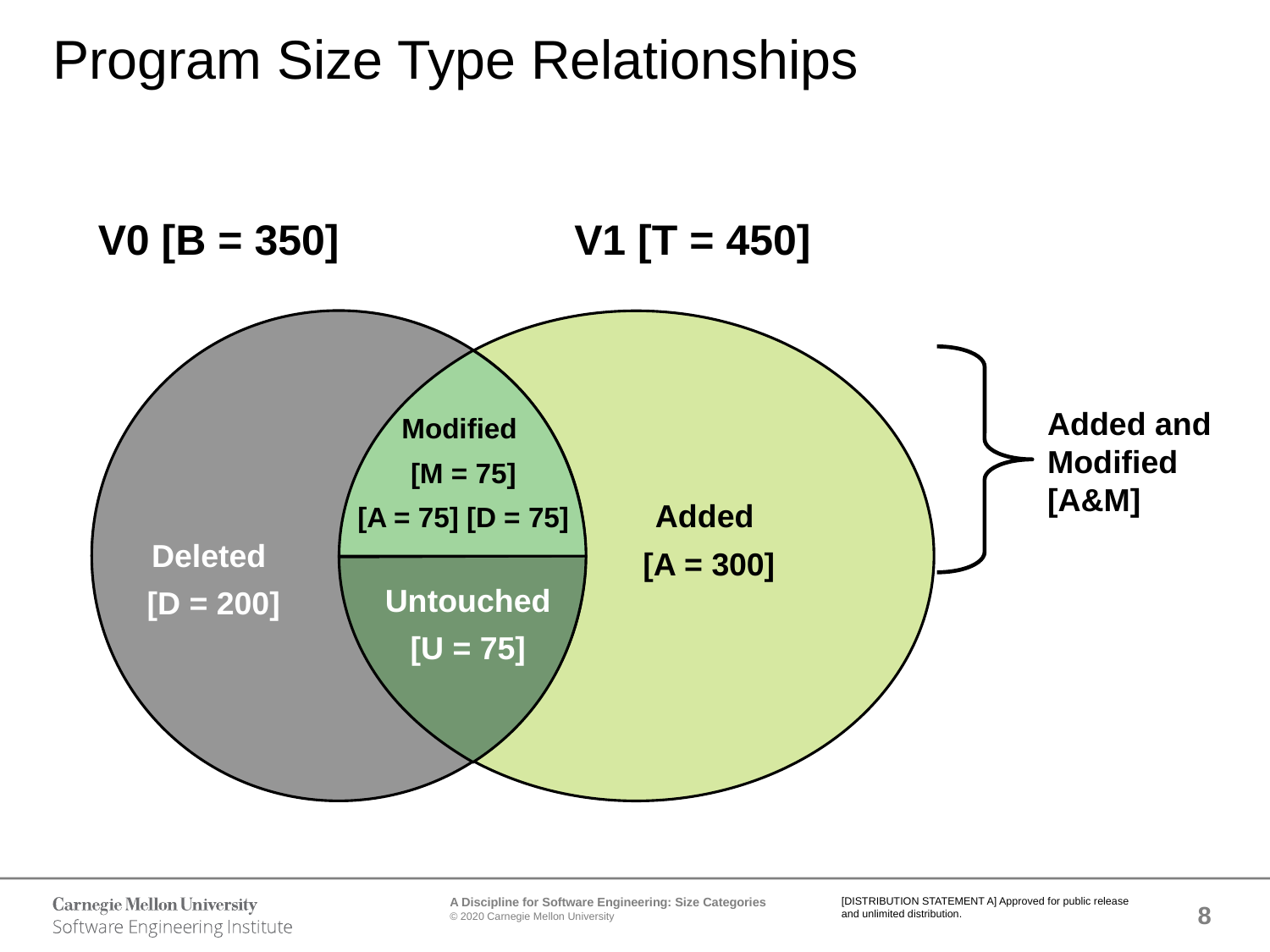

# Program Size Type Relationships
V0 [B = 350]
V1 [T = 450]

Added and Modified [A&M]
Modified
[M = 75]
[A = 75] [D = 75]
Added
[A = 300]
Deleted
[D = 200]

Untouched
[U = 75]